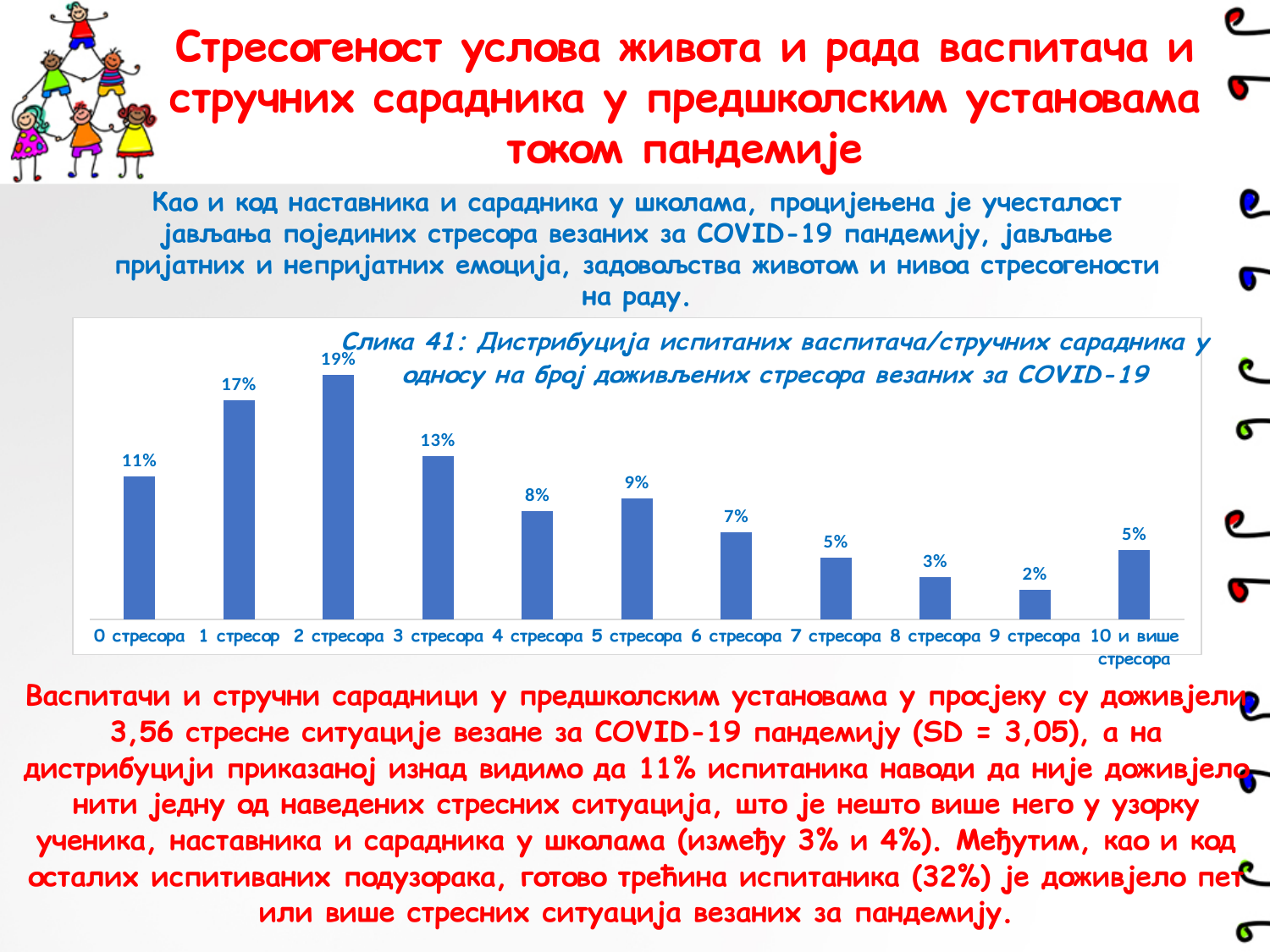

# Стресогеност услова живота и рада васпитача и стручних сарадника у предшколским установама током пандемије
Као и код наставника и сарадника у школама, процијењена је учесталост јављања појединих стресора везаних за COVID-19 пандемију, јављање пријатних и непријатних емоција, задовољства животом и нивоа стресогености на раду.

### Chart: Слика 41: Дистрибуција испитаних васпитача/стручних сарадника у односу на број доживљених стресора везаних за COVID-19

| Category | Дистрибуција учесника у односу на број доживљених стресора везаних за COVID-19 |
|---|---|
| 0 стресора | 0.111 |
| 1 стресор | 0.17 |
| 2 стресора | 0.19 |
| 3 стресора | 0.127 |
| 4 стресора | 0.084 |
| 5 стресора | 0.094 |
| 6 стресора | 0.068 |
| 7 стресора | 0.048 |
| 8 стресора | 0.033 |
| 9 стресора | 0.023 |
| 10 и више стресора | 0.05399999999999999 |
Васпитачи и стручни сарадници у предшколским установама у просјеку су доживјели 3,56 стресне ситуације везане за COVID-19 пандемију (SD = 3,05), а на дистрибуцији приказаној изнад видимо да 11% испитаника наводи да није доживјело нити једну од наведених стресних ситуација, што је нешто више него у узорку ученика, наставника и сарадника у школама (између 3% и 4%). Међутим, као и код осталих испитиваних подузорака, готово трећина испитаника (32%) је доживјело пет или више стресних ситуација везаних за пандемију.